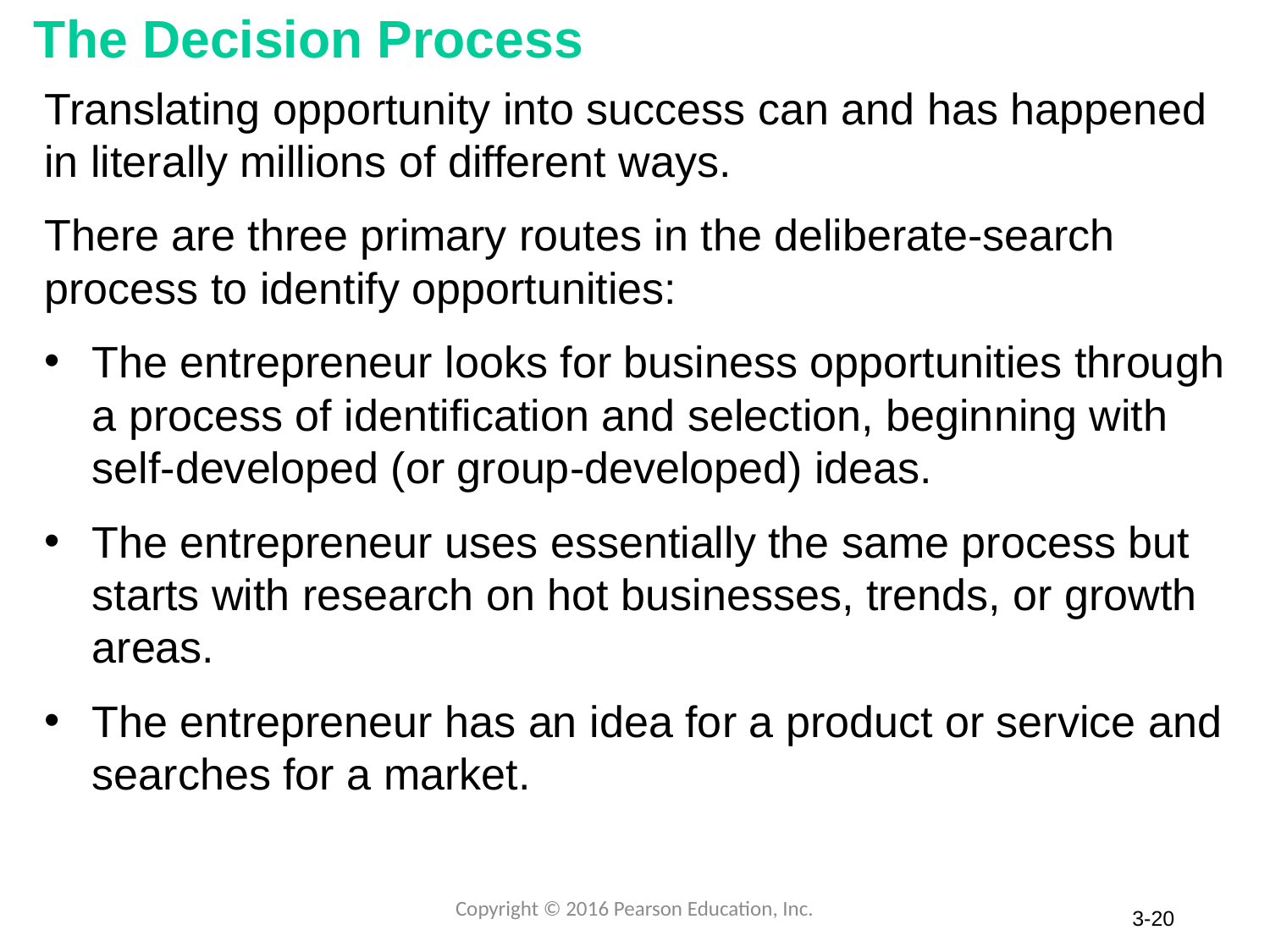

# The Decision Process
Translating opportunity into success can and has happened in literally millions of different ways.

There are three primary routes in the deliberate-search process to identify opportunities:

The entrepreneur looks for business opportunities through a process of identification and selection, beginning with self-developed (or group-developed) ideas.

The entrepreneur uses essentially the same process but starts with research on hot businesses, trends, or growth areas.

The entrepreneur has an idea for a product or service and searches for a market.
Copyright © 2016 Pearson Education, Inc.